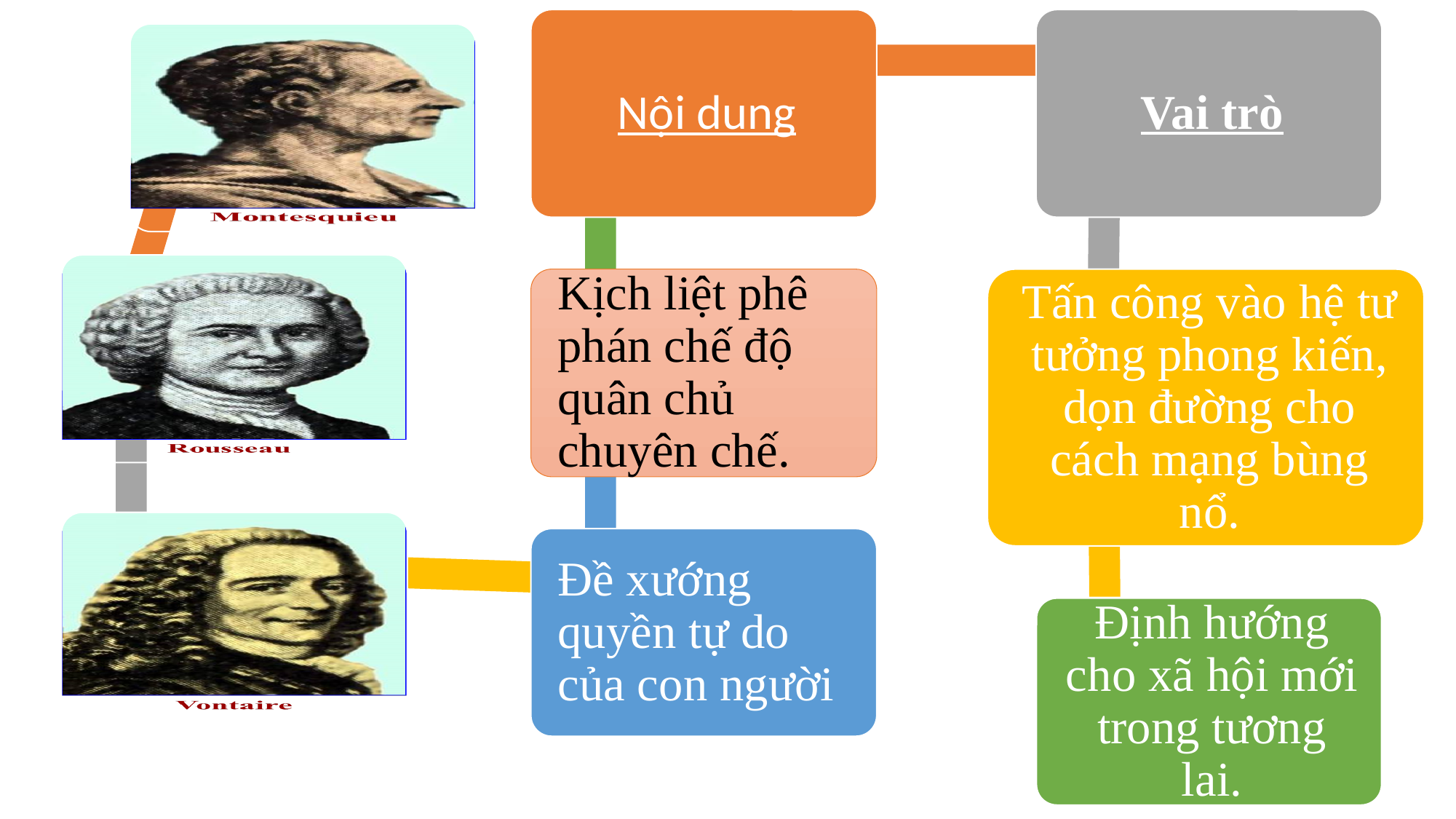

Đề xướng quyền tự do của con người
Kịch liệt phê phán chế độ quân chủ chuyên chế.
Nội dung
Vai trò
Tấn công vào hệ tư tưởng phong kiến, dọn đường cho cách mạng bùng nổ.
Định hướng cho xã hội mới trong tương lai.